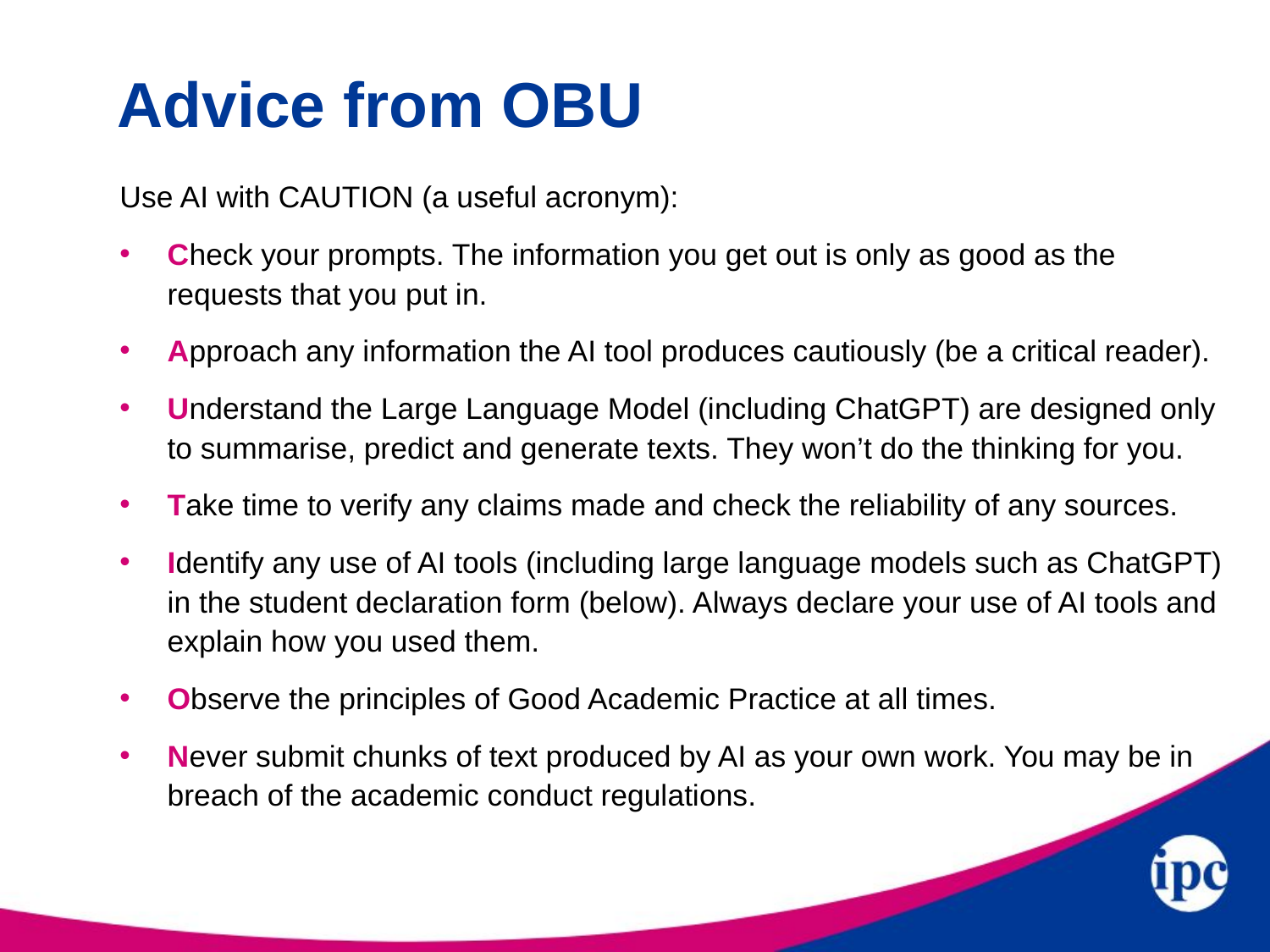

# Advice from OBU
Use AI with CAUTION (a useful acronym):
Check your prompts. The information you get out is only as good as the requests that you put in.
Approach any information the AI tool produces cautiously (be a critical reader).
Understand the Large Language Model (including ChatGPT) are designed only to summarise, predict and generate texts. They won’t do the thinking for you.
Take time to verify any claims made and check the reliability of any sources.
Identify any use of AI tools (including large language models such as ChatGPT) in the student declaration form (below). Always declare your use of AI tools and explain how you used them.
Observe the principles of Good Academic Practice at all times.
Never submit chunks of text produced by AI as your own work. You may be in breach of the academic conduct regulations.